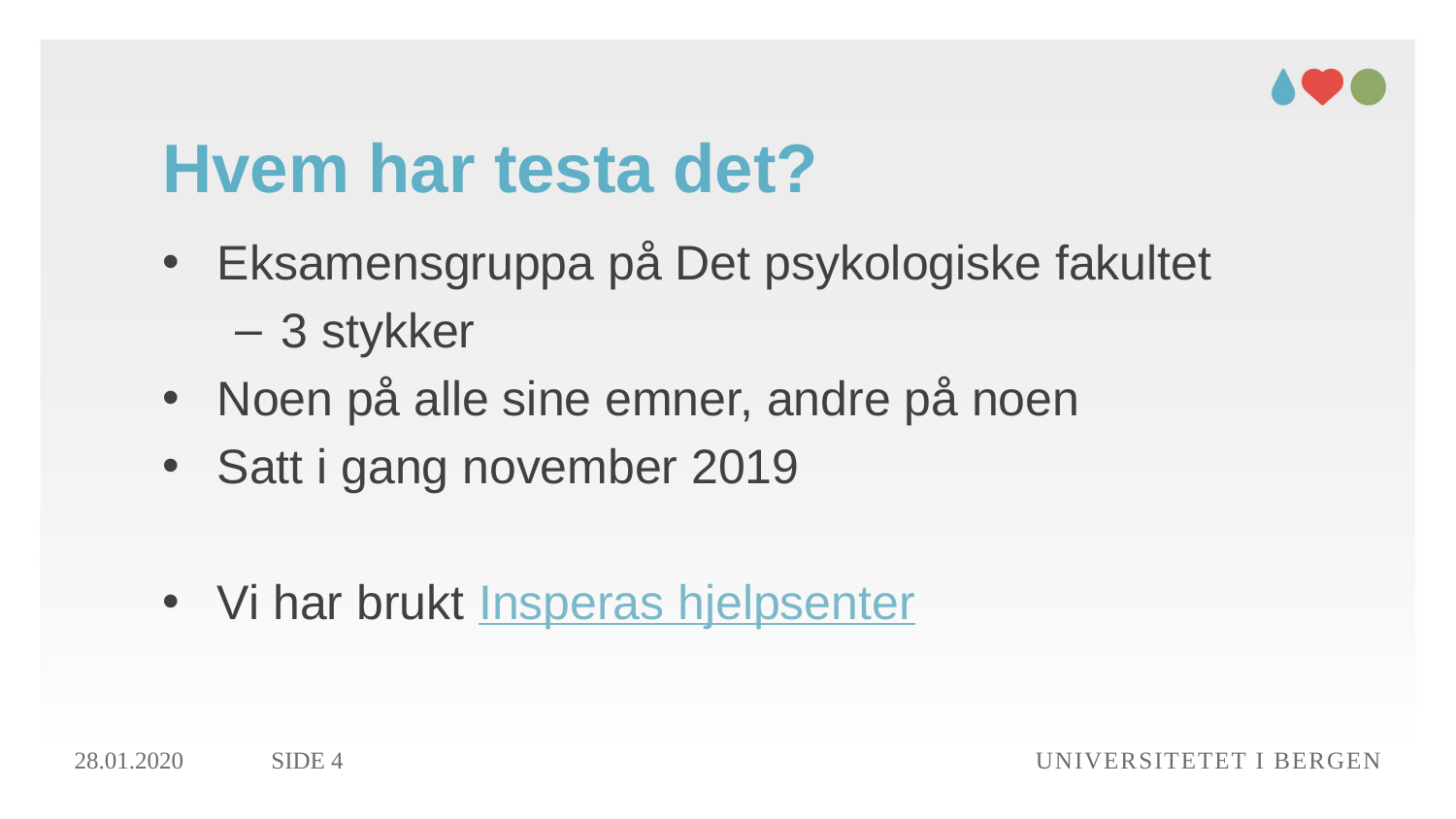

# Hvem har testa det?
Eksamensgruppa på Det psykologiske fakultet
3 stykker
Noen på alle sine emner, andre på noen
Satt i gang november 2019

Vi har brukt Insperas hjelpsenter
28.01.2020
Side 4
Universitetet i Bergen